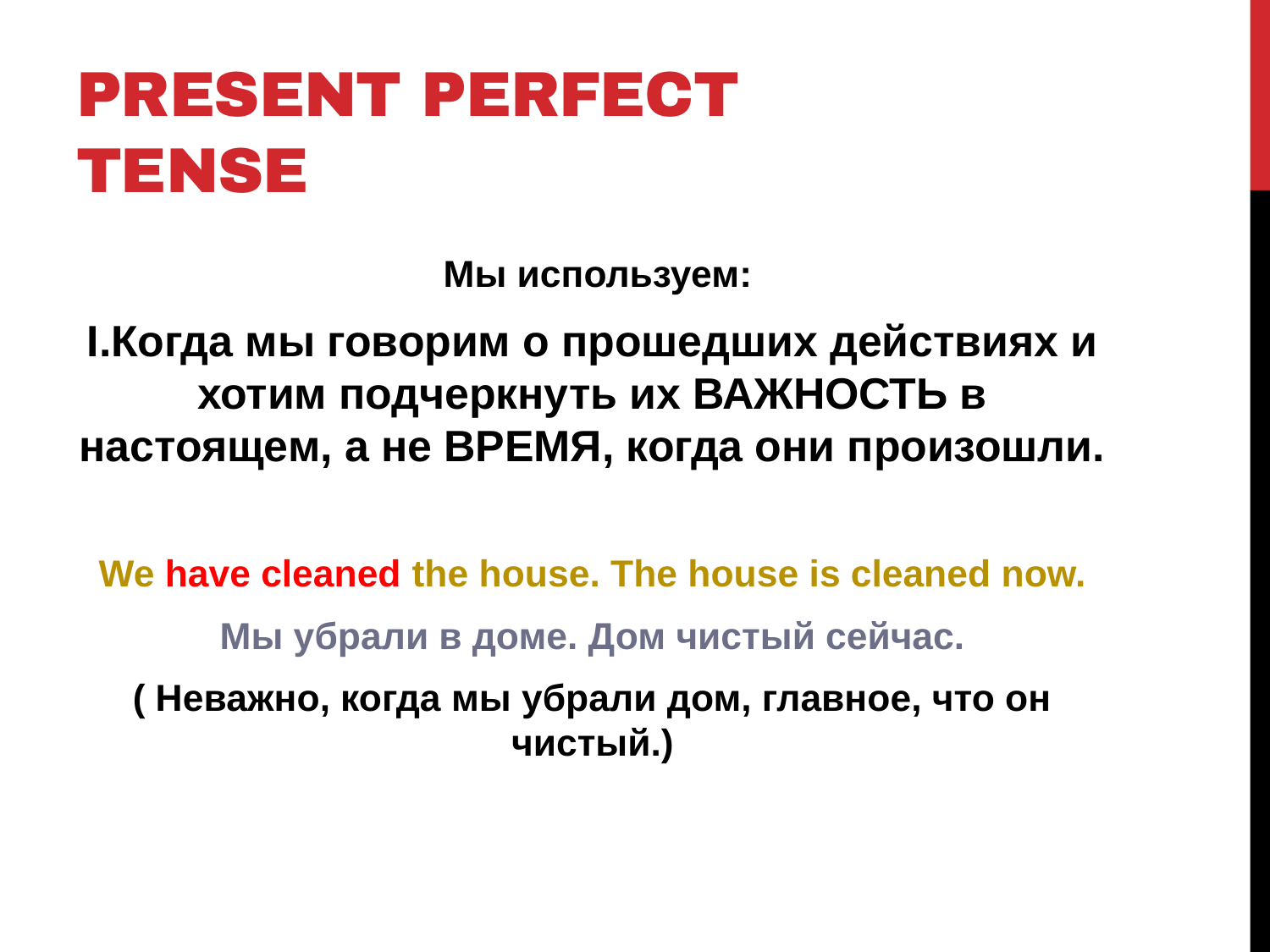

# Present Perfect Tense
 Мы используем:
I.Когда мы говорим о прошедших действиях и хотим подчеркнуть их ВАЖНОСТЬ в настоящем, а не ВРЕМЯ, когда они произошли.

We have cleaned the house. The house is cleaned now.
Мы убрали в доме. Дом чистый сейчас.
( Неважно, когда мы убрали дом, главное, что он чистый.)